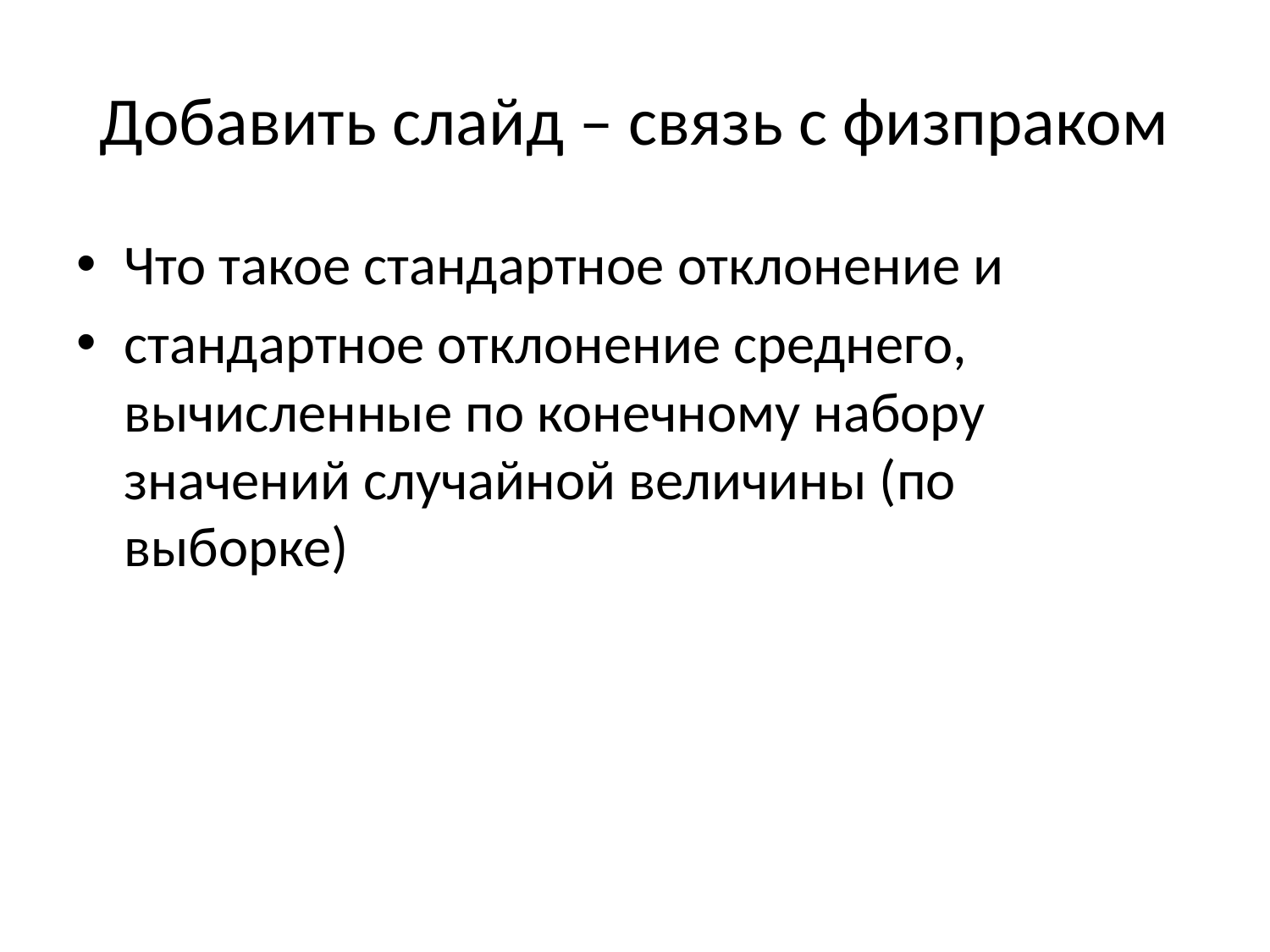

# Добавить слайд – связь с физпраком
Что такое стандартное отклонение и
стандартное отклонение среднего, вычисленные по конечному набору значений случайной величины (по выборке)